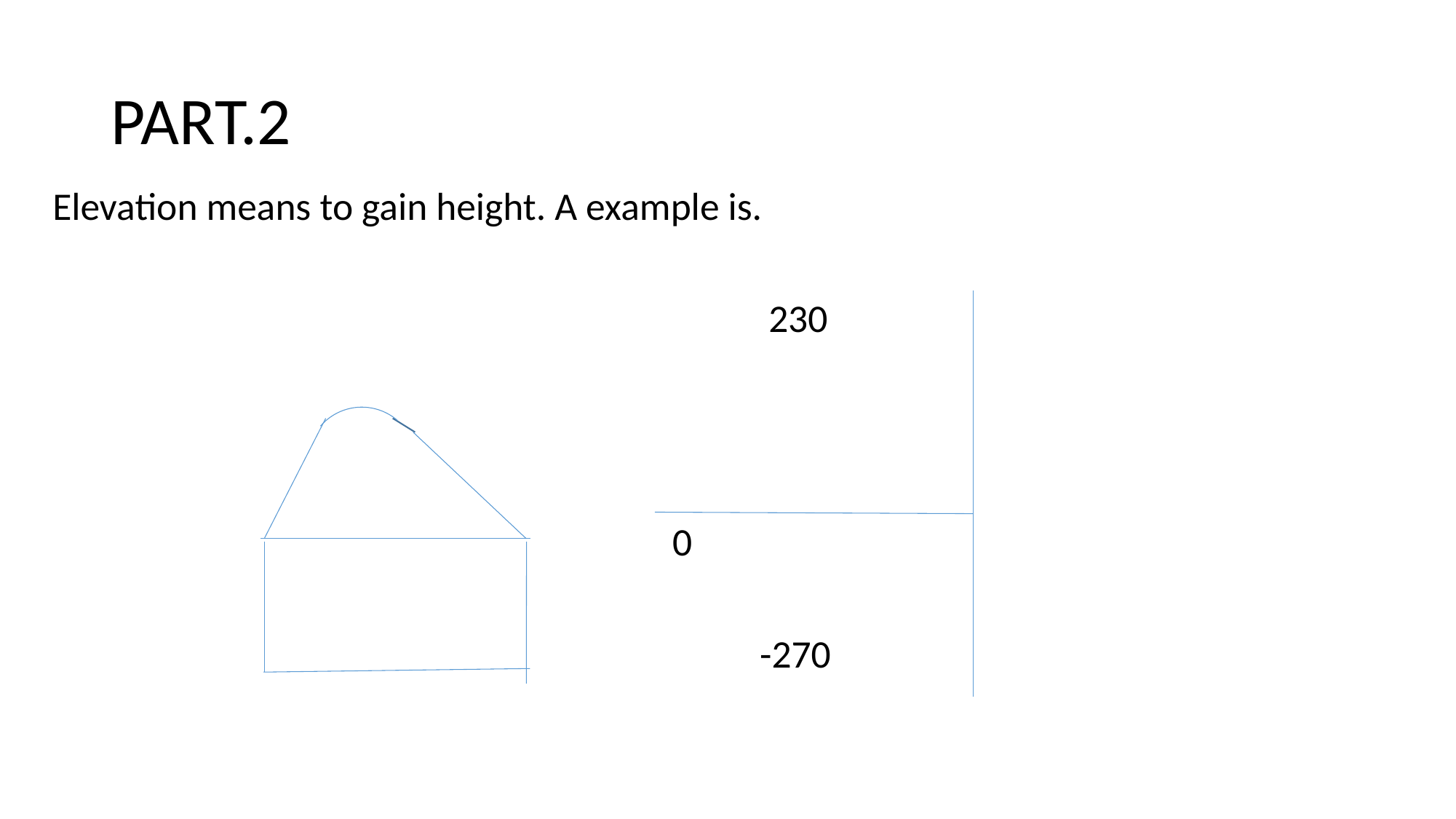

# PART.2
Elevation means to gain height. A example is.

                                                                                  230

                                                                       0

                                                                                 -270